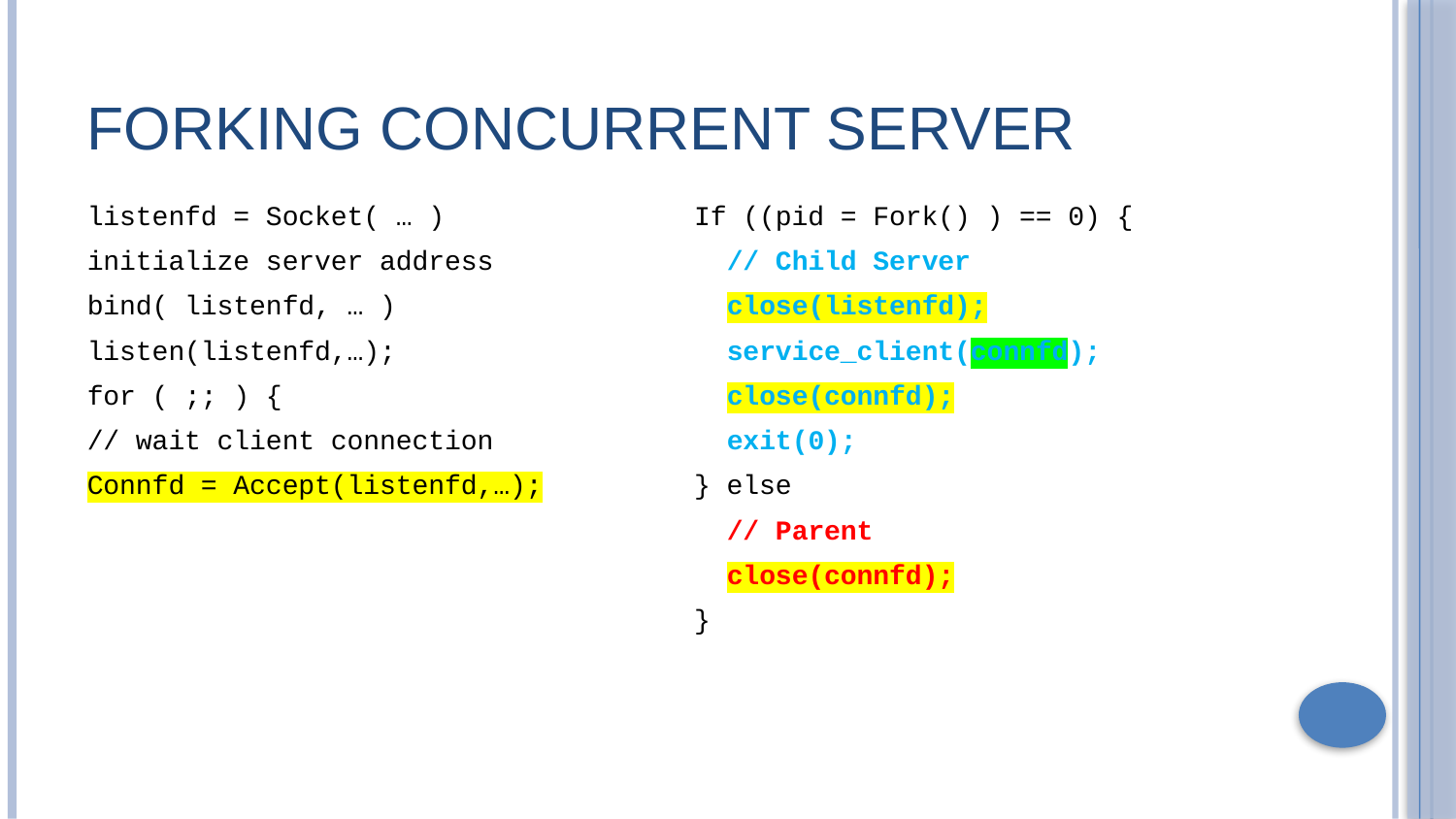

# Forking Concurrent Server
listenfd = Socket( … )
initialize server address
bind( listenfd, … )
listen(listenfd,…);
for ( ;; ) {
// wait client connection
Connfd = Accept(listenfd,…);
If ((pid = Fork() ) == 0) {
  // Child Server
  close(listenfd);
  service_client(connfd);
  close(connfd);
  exit(0);
} else
  // Parent
  close(connfd);
}